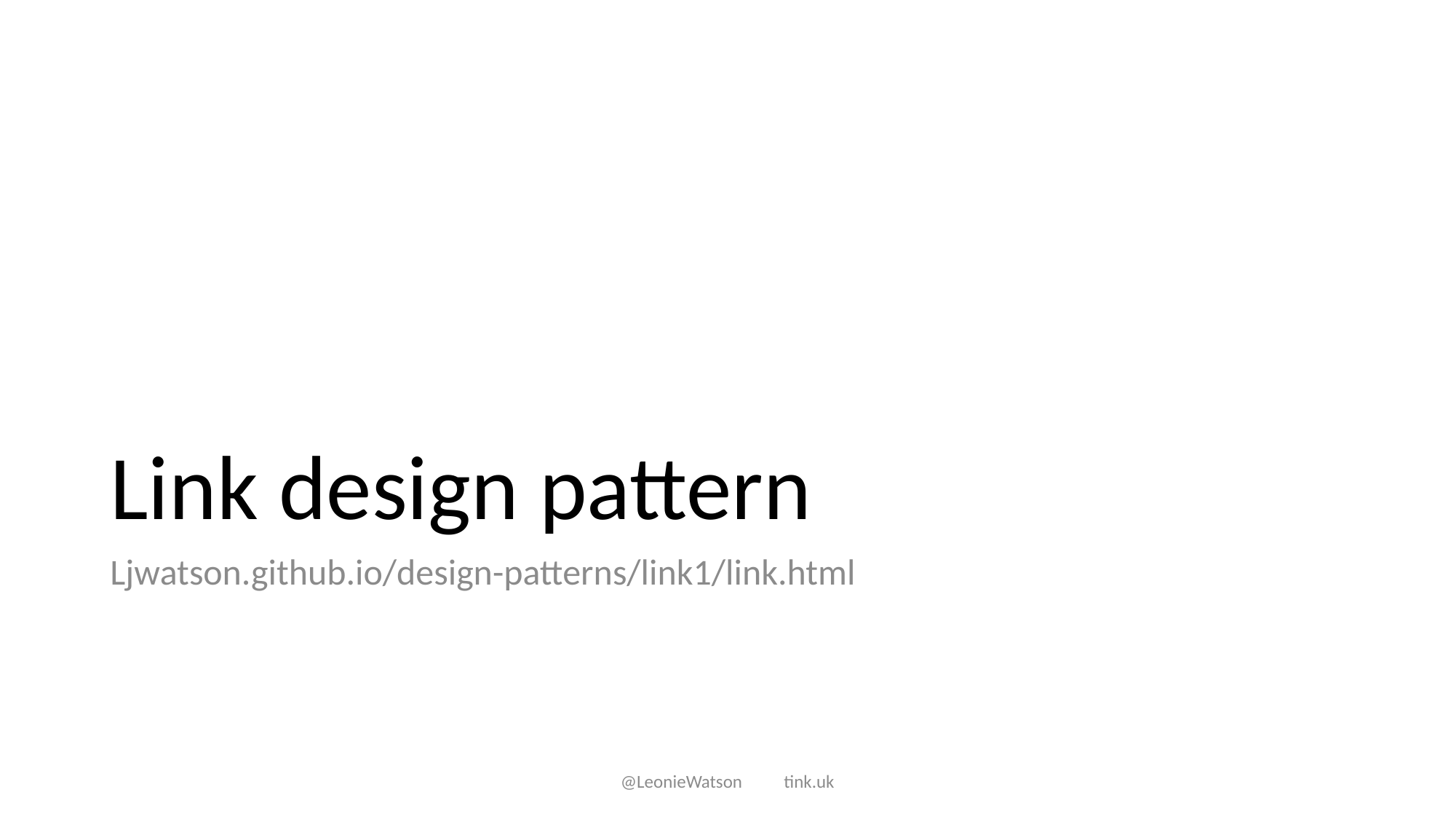

# Link design pattern
Ljwatson.github.io/design-patterns/link1/link.html
@LeonieWatson          tink.uk